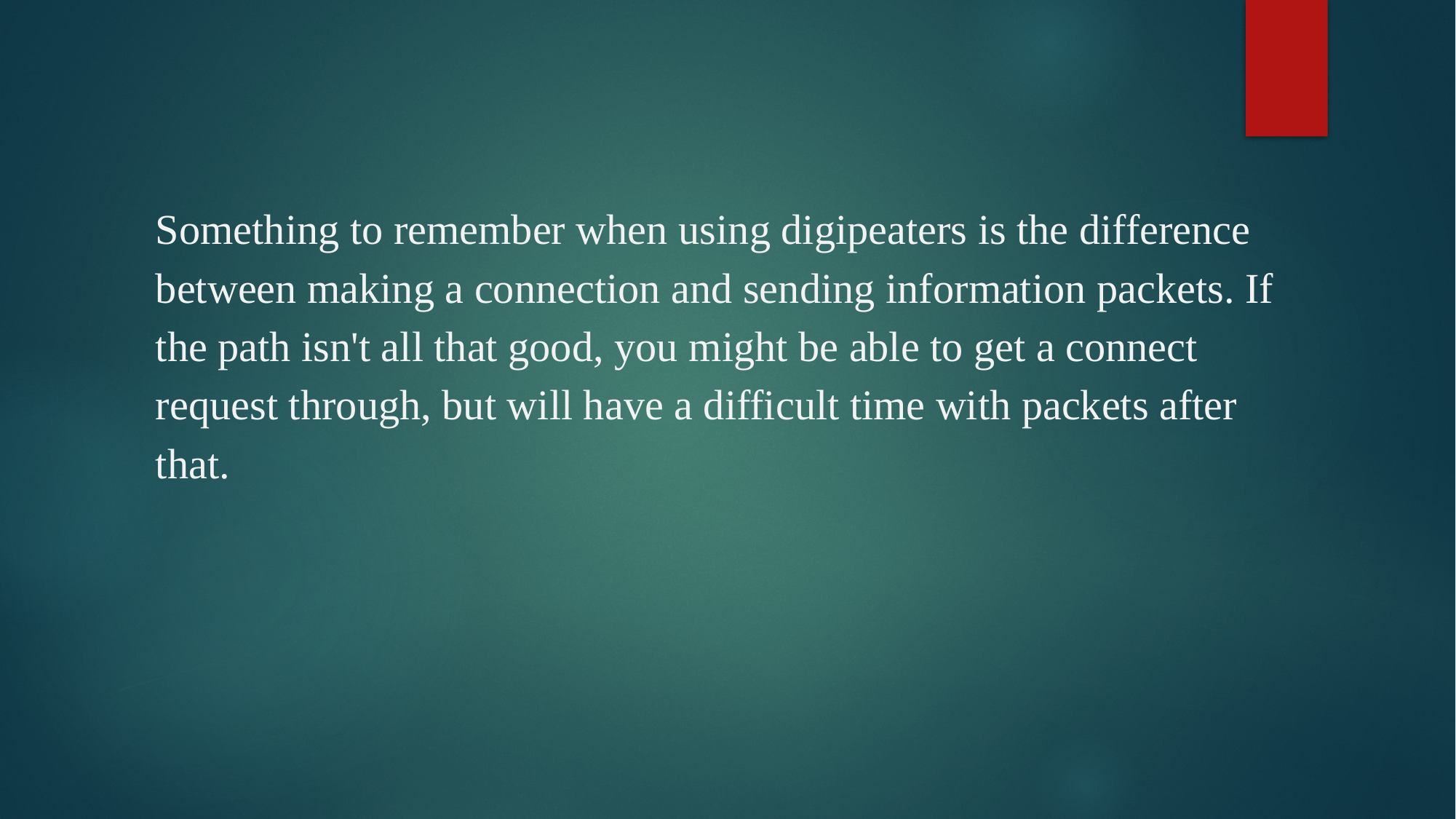

Something to remember when using digipeaters is the difference between making a connection and sending information packets. If the path isn't all that good, you might be able to get a connect request through, but will have a difficult time with packets after that.